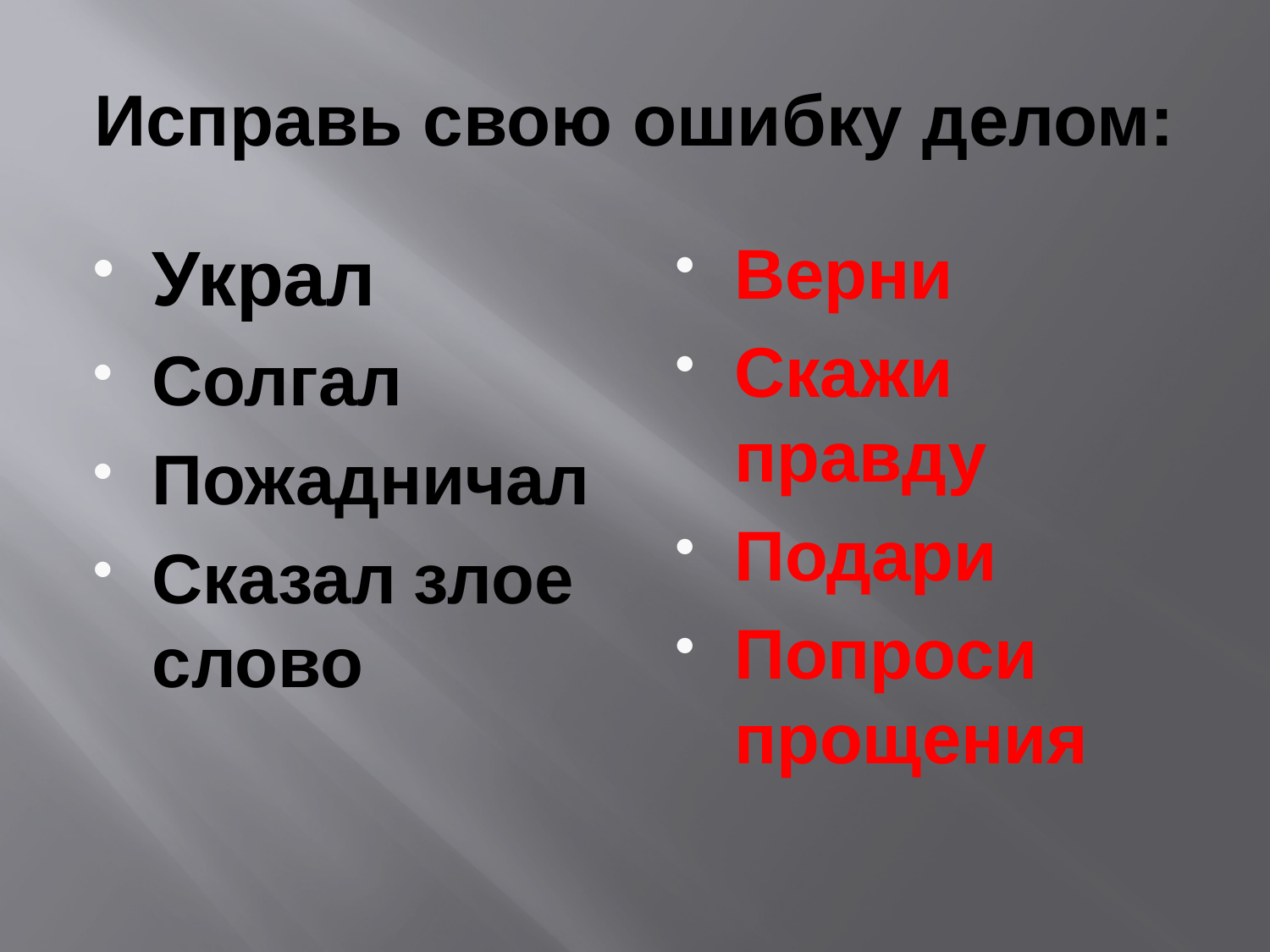

# Исправь свою ошибку делом:
Украл
Солгал
Пожадничал
Сказал злое слово
Верни
Скажи правду
Подари
Попроси прощения